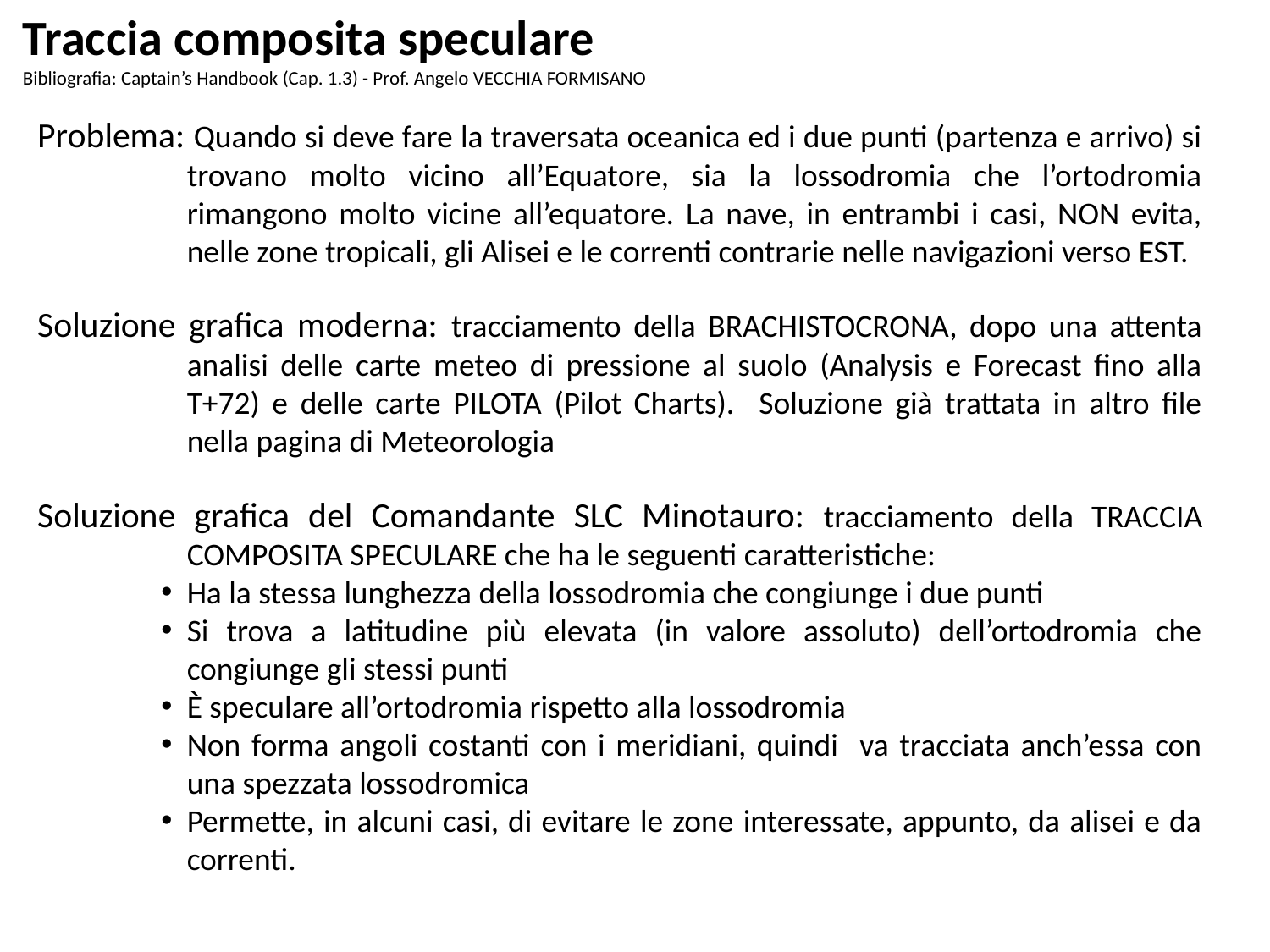

Traccia composita speculare
Bibliografia: Captain’s Handbook (Cap. 1.3) - Prof. Angelo VECCHIA FORMISANO
Problema: Quando si deve fare la traversata oceanica ed i due punti (partenza e arrivo) si trovano molto vicino all’Equatore, sia la lossodromia che l’ortodromia rimangono molto vicine all’equatore. La nave, in entrambi i casi, NON evita, nelle zone tropicali, gli Alisei e le correnti contrarie nelle navigazioni verso EST.
Soluzione grafica moderna: tracciamento della BRACHISTOCRONA, dopo una attenta analisi delle carte meteo di pressione al suolo (Analysis e Forecast fino alla T+72) e delle carte PILOTA (Pilot Charts).  Soluzione già trattata in altro file nella pagina di Meteorologia
Soluzione grafica del Comandante SLC Minotauro: tracciamento della TRACCIA COMPOSITA SPECULARE che ha le seguenti caratteristiche:
Ha la stessa lunghezza della lossodromia che congiunge i due punti
Si trova a latitudine più elevata (in valore assoluto) dell’ortodromia che congiunge gli stessi punti
È speculare all’ortodromia rispetto alla lossodromia
Non forma angoli costanti con i meridiani, quindi  va tracciata anch’essa con una spezzata lossodromica
Permette, in alcuni casi, di evitare le zone interessate, appunto, da alisei e da correnti.